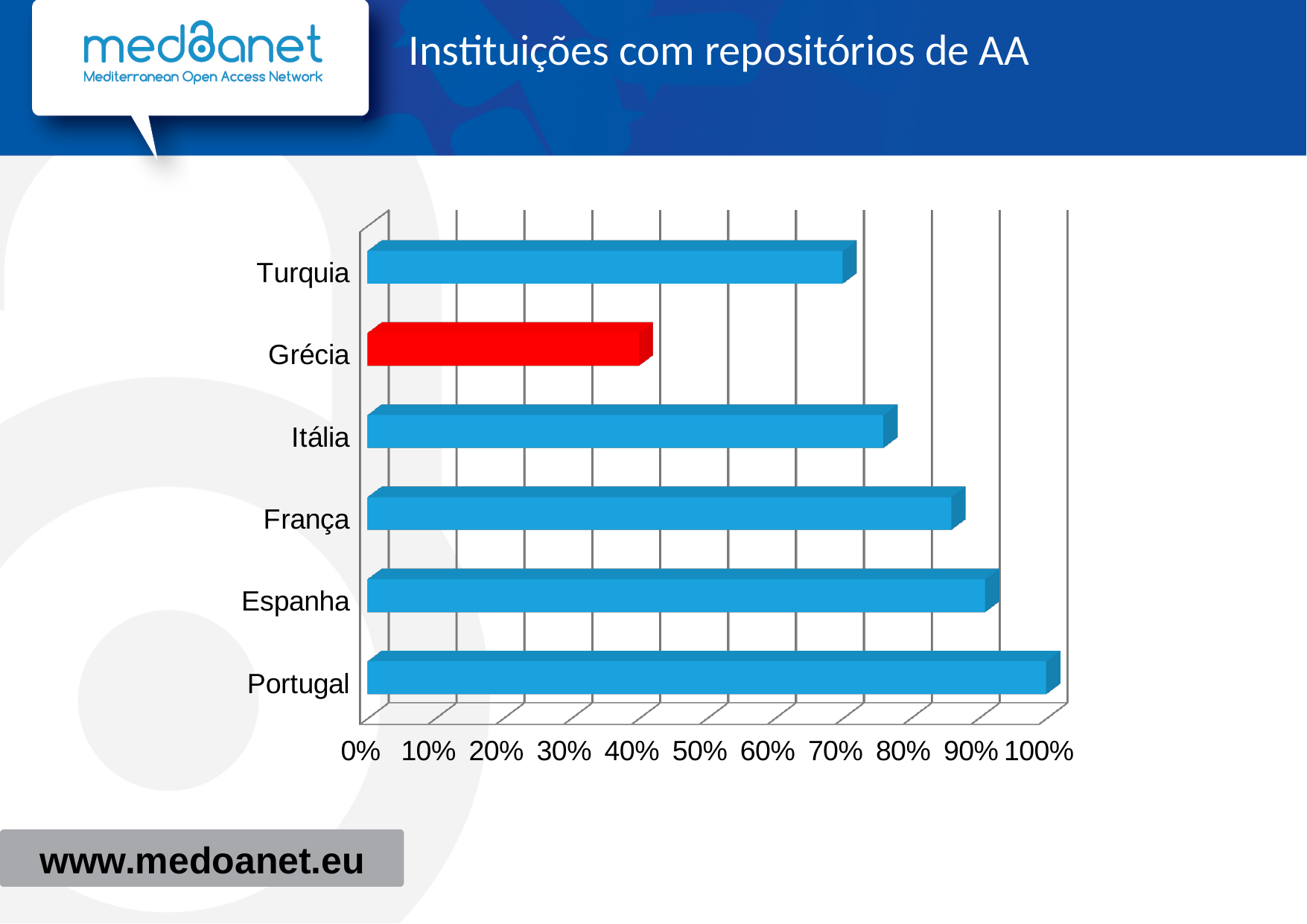

# Instituições com repositórios de AA

[unsupported chart]

www.medoanet.eu